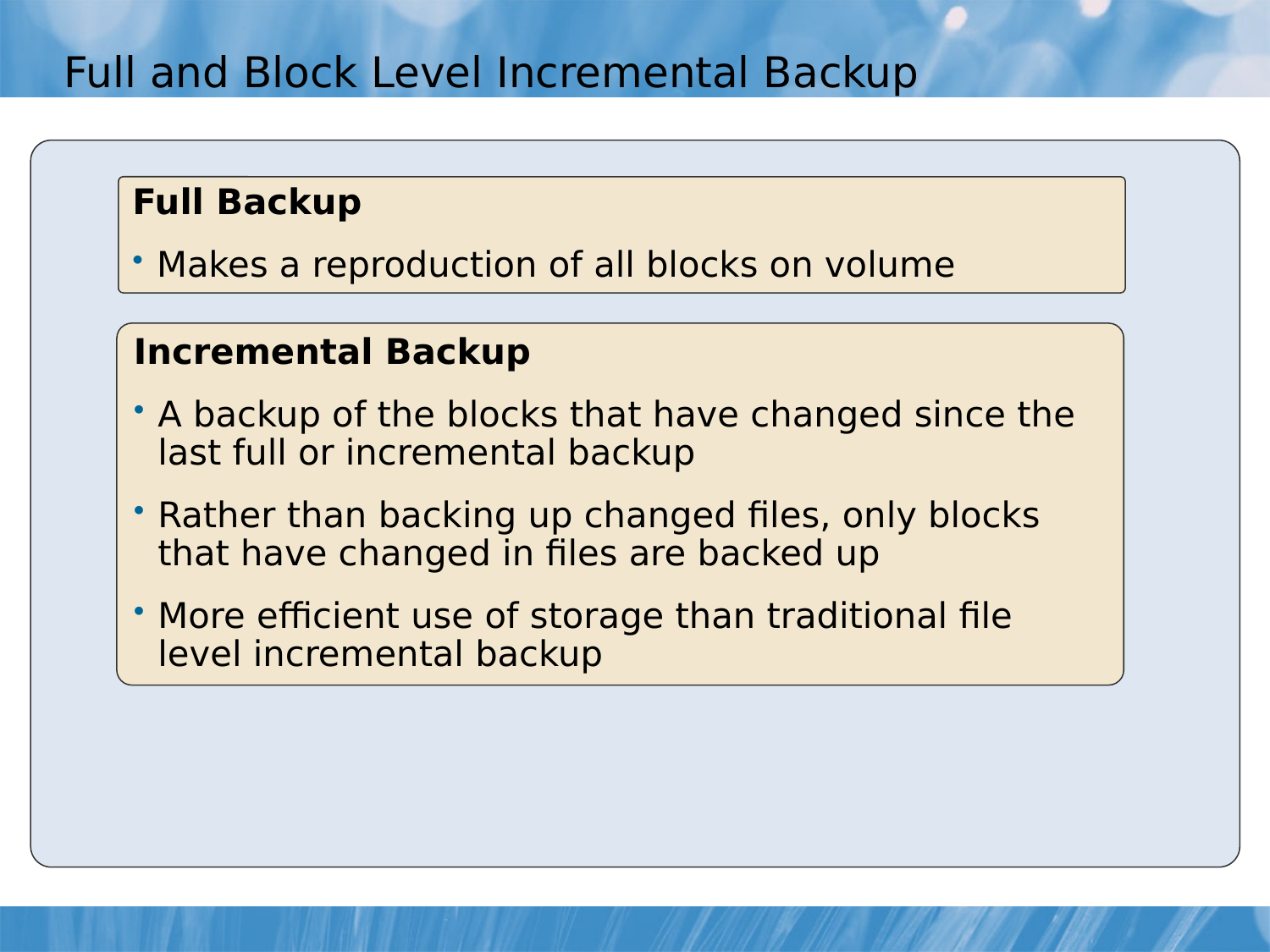

# Full and Block Level Incremental Backup

Full Backup
Makes a reproduction of all blocks on volume
Incremental Backup
A backup of the blocks that have changed since the last full or incremental backup
Rather than backing up changed files, only blocks that have changed in files are backed up
More efficient use of storage than traditional file level incremental backup